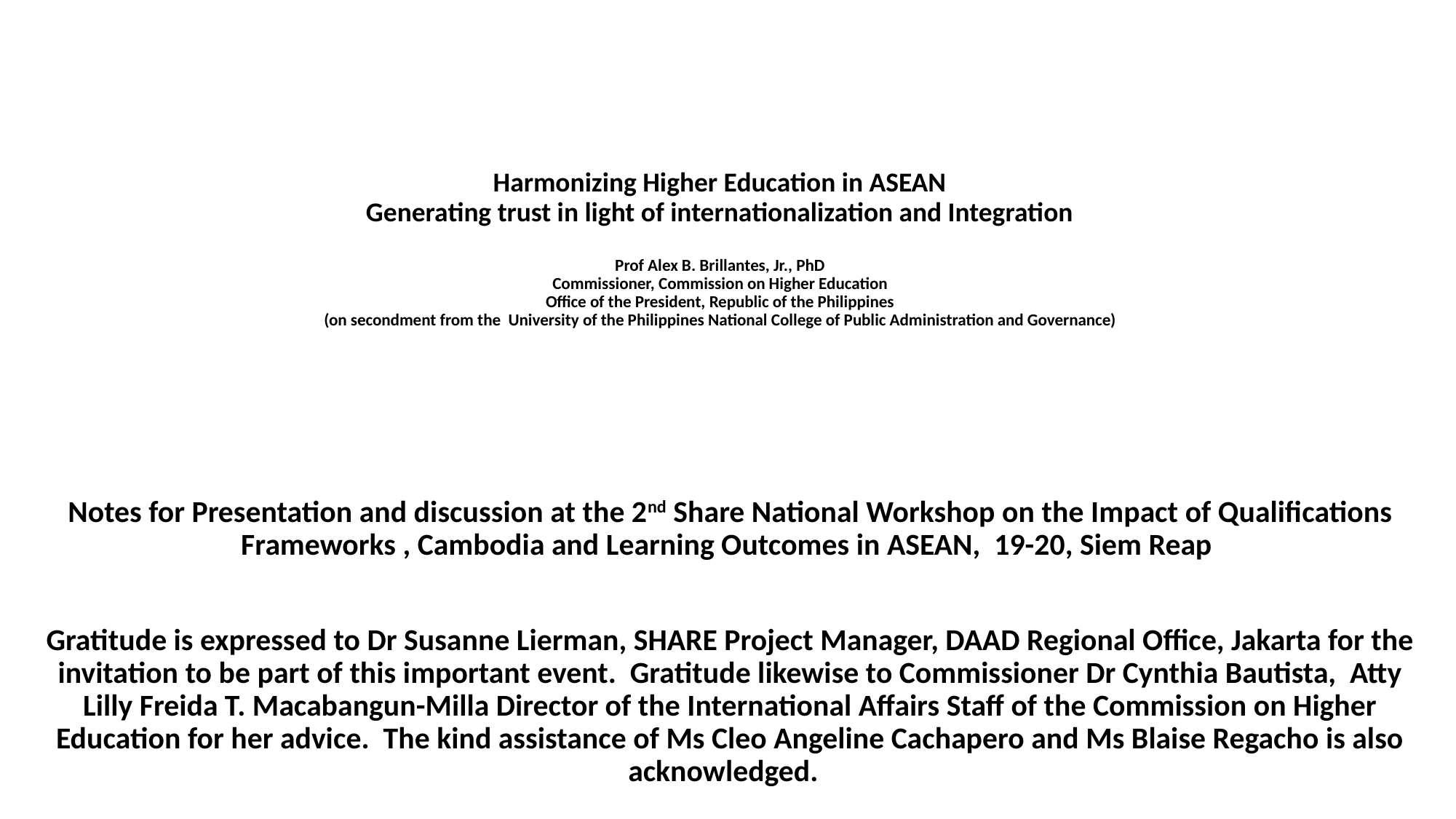

# Harmonizing Higher Education in ASEAN Generating trust in light of internationalization and Integration Prof Alex B. Brillantes, Jr., PhD Commissioner, Commission on Higher Education Office of the President, Republic of the Philippines (on secondment from the  University of the Philippines National College of Public Administration and Governance)
Notes for Presentation and discussion at the 2nd Share National Workshop on the Impact of Qualifications Frameworks , Cambodia and Learning Outcomes in ASEAN,  19-20, Siem Reap

Gratitude is expressed to Dr Susanne Lierman, SHARE Project Manager, DAAD Regional Office, Jakarta for the invitation to be part of this important event.  Gratitude likewise to Commissioner Dr Cynthia Bautista,  Atty Lilly Freida T. Macabangun-Milla Director of the International Affairs Staff of the Commission on Higher Education for her advice.  The kind assistance of Ms Cleo Angeline Cachapero and Ms Blaise Regacho is also acknowledged.